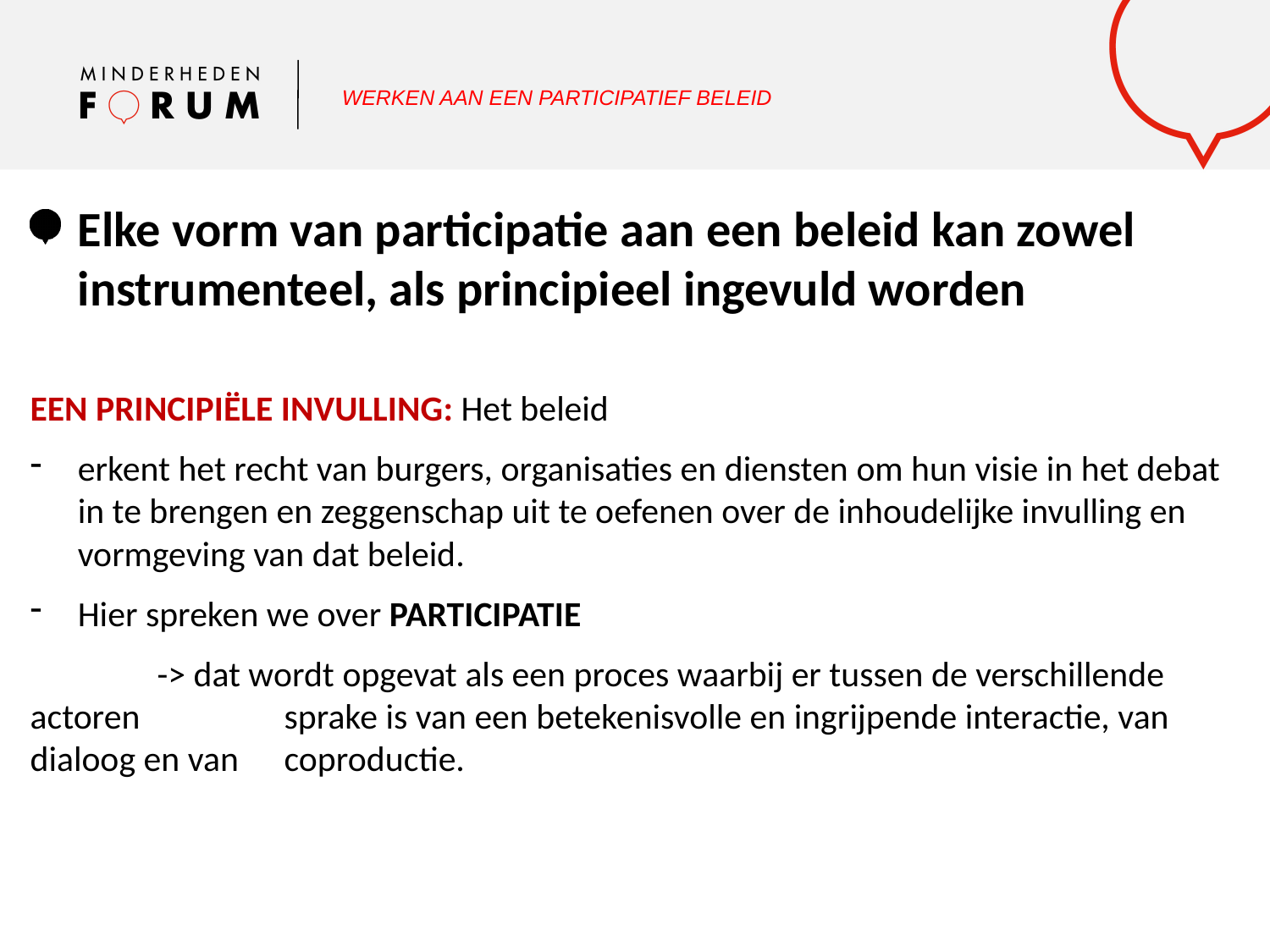

WERKEN AAN EEN PARTICIPATIEF BELEID
Elke vorm van participatie aan een beleid kan zowel instrumenteel, als principieel ingevuld worden

een principiële invulling: Het beleid
erkent het recht van burgers, organisaties en diensten om hun visie in het debat in te brengen en zeggenschap uit te oefenen over de inhoudelijke invulling en vormgeving van dat beleid.
Hier spreken we over participatie
	-> dat wordt opgevat als een proces waarbij er tussen de verschillende actoren 		sprake is van een betekenisvolle en ingrijpende interactie, van dialoog en van 	coproductie.